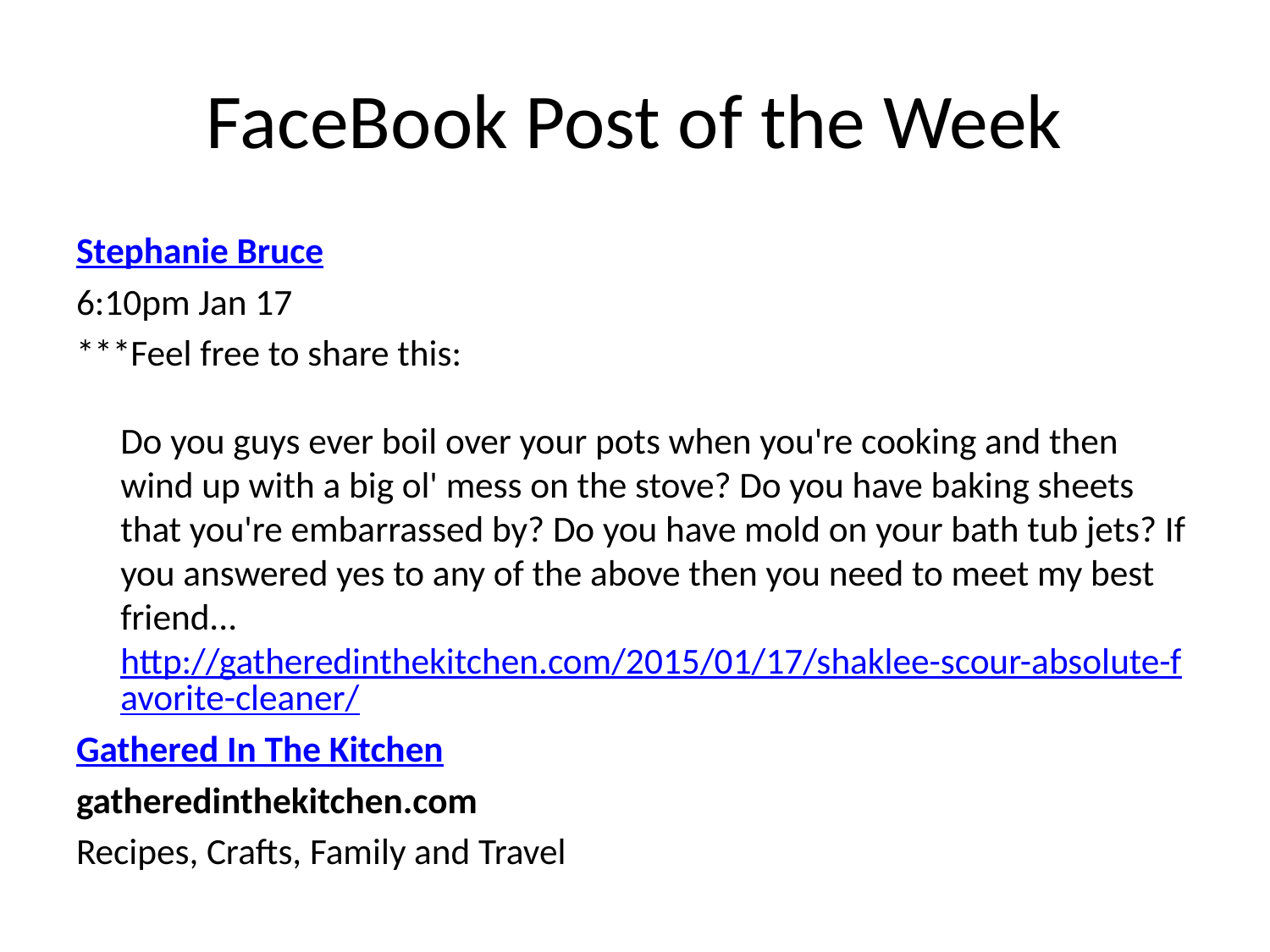

# FaceBook Post of the Week

Stephanie Bruce
6:10pm Jan 17
***Feel free to share this:
Do you guys ever boil over your pots when you're cooking and then wind up with a big ol' mess on the stove? Do you have baking sheets that you're embarrassed by? Do you have mold on your bath tub jets? If you answered yes to any of the above then you need to meet my best friend...http://gatheredinthekitchen.com/2015/01/17/shaklee-scour-absolute-favorite-cleaner/
Gathered In The Kitchen
gatheredinthekitchen.com
Recipes, Crafts, Family and Travel